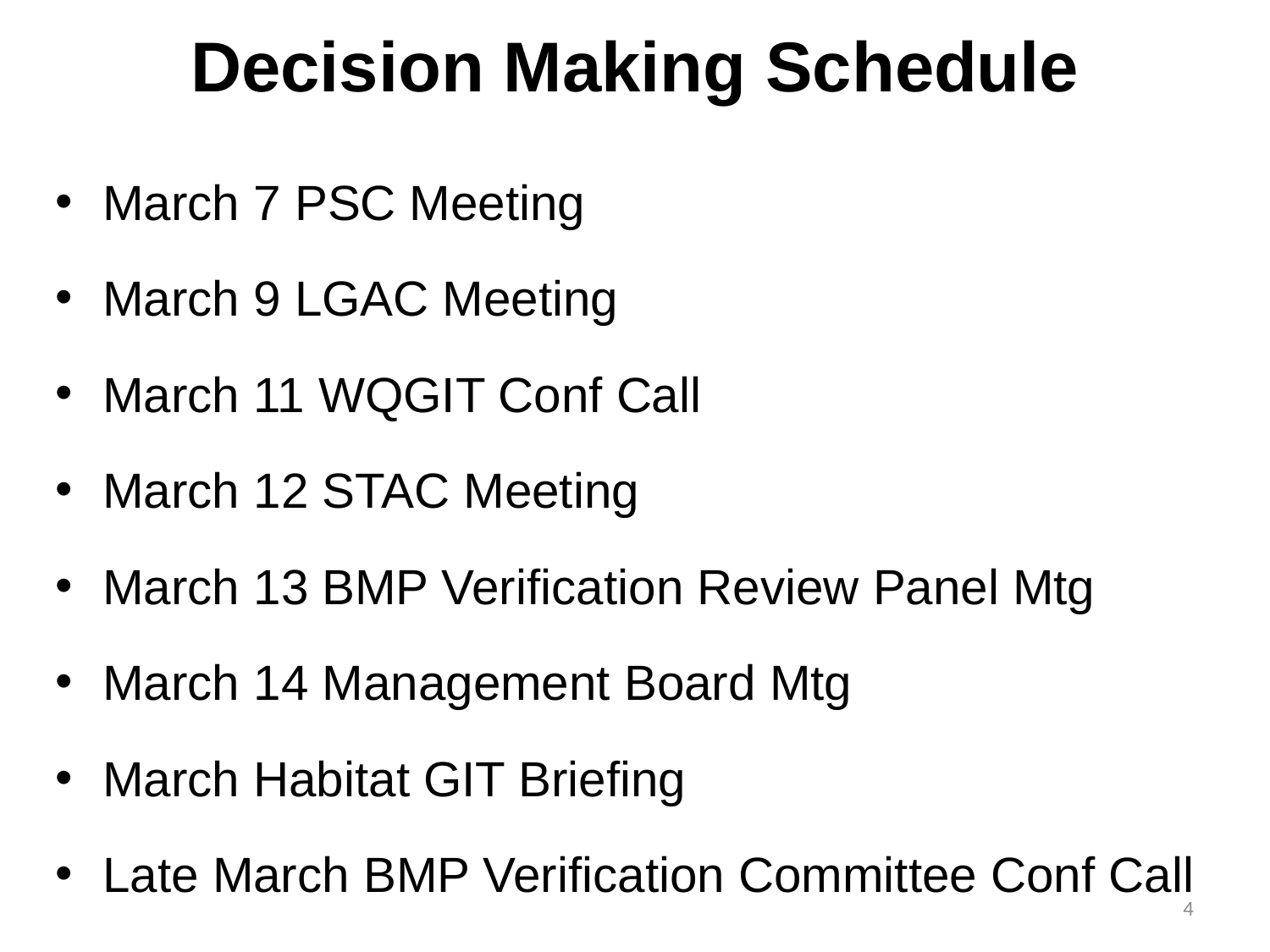

# Decision Making Schedule
March 7 PSC Meeting
March 9 LGAC Meeting
March 11 WQGIT Conf Call
March 12 STAC Meeting
March 13 BMP Verification Review Panel Mtg
March 14 Management Board Mtg
March Habitat GIT Briefing
Late March BMP Verification Committee Conf Call

4